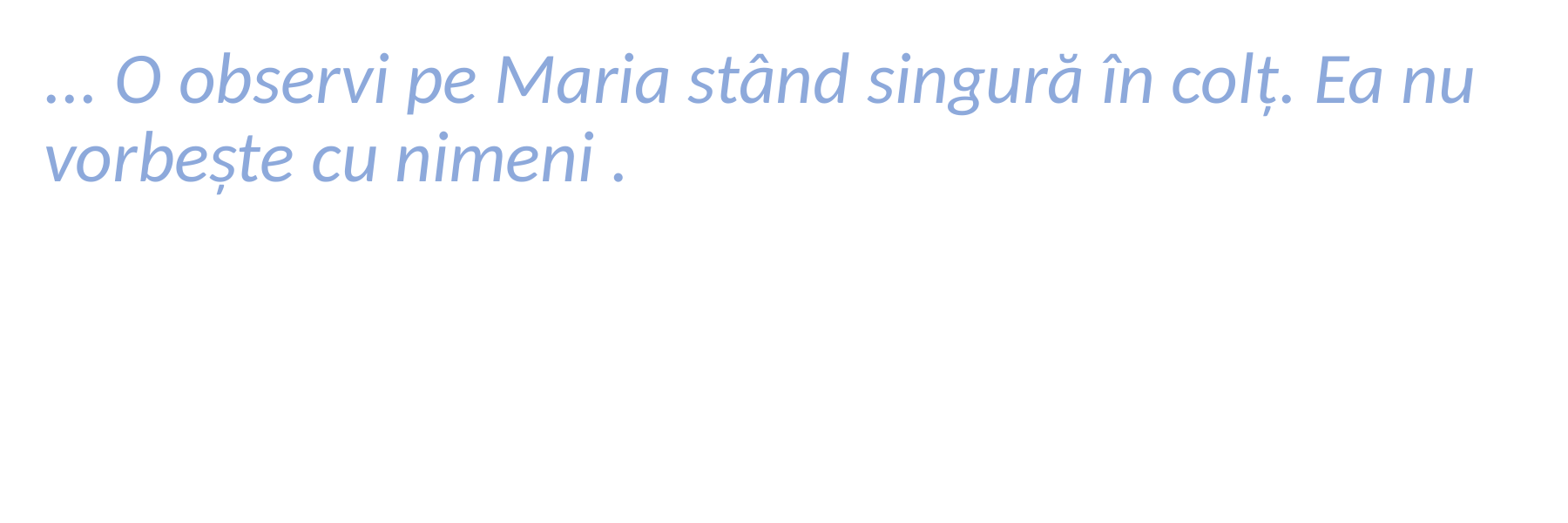

... O observi pe Maria stând singură în colț. Ea nu vorbește cu nimeni .